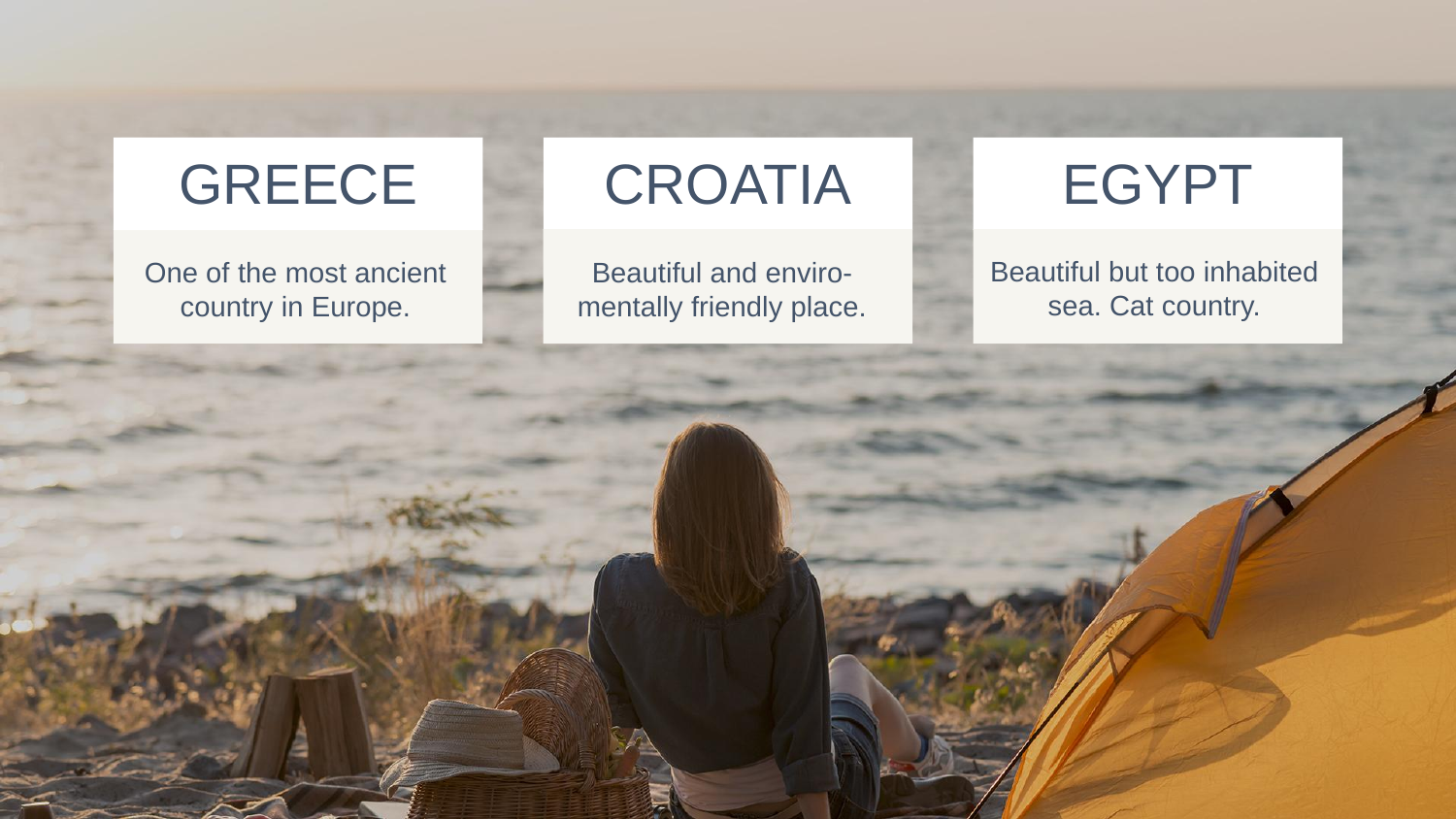

# GREECE
CROATIA
EGYPT

Beautiful but too inhabited sea. Cat country.
One of the most ancient country in Europe.
Beautiful and enviro-mentally friendly place.